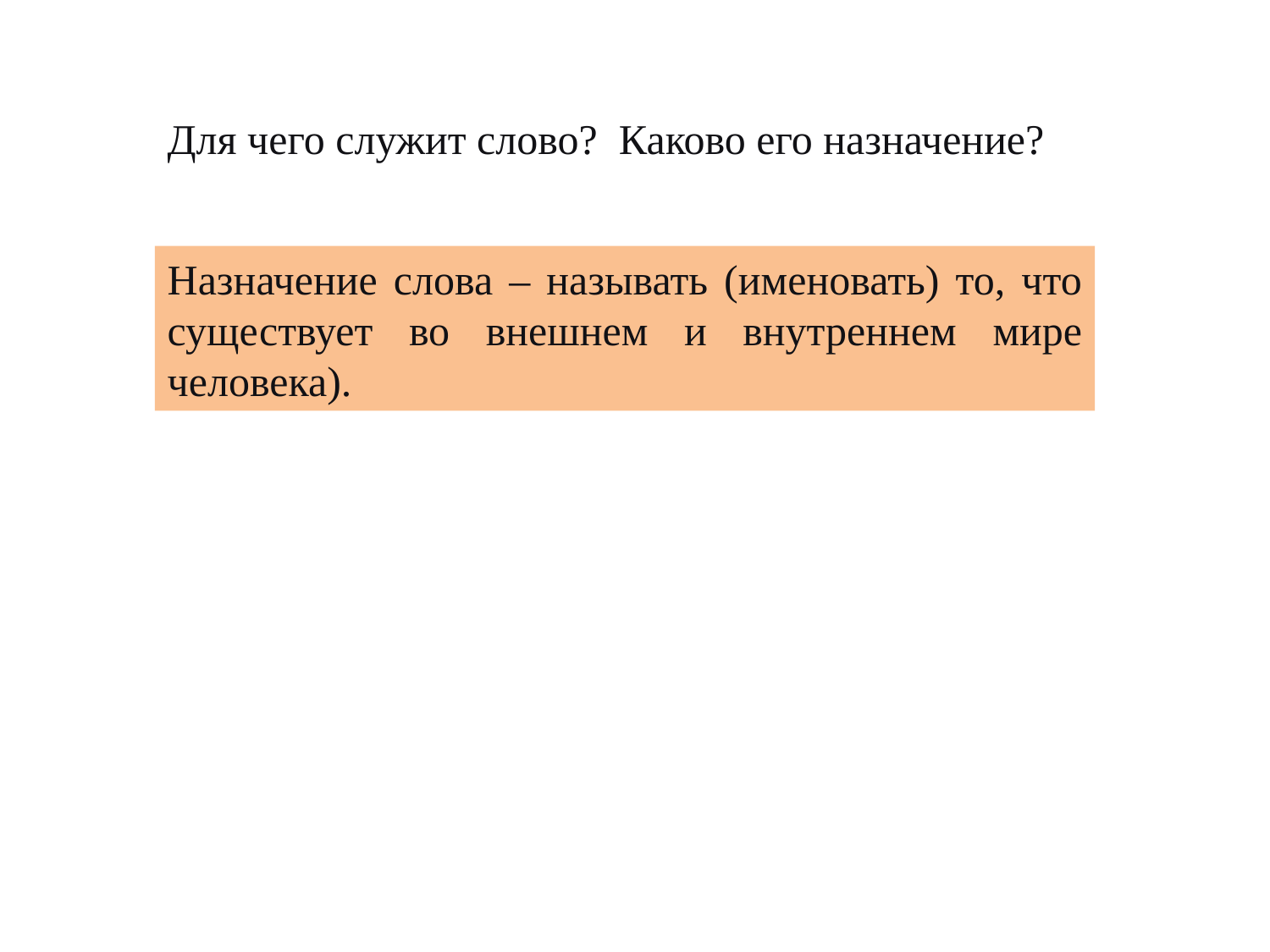

Для чего служит слово?  Каково его назначение?
Назначение слова – называть (именовать) то, что существует во внешнем и внутреннем мире человека).